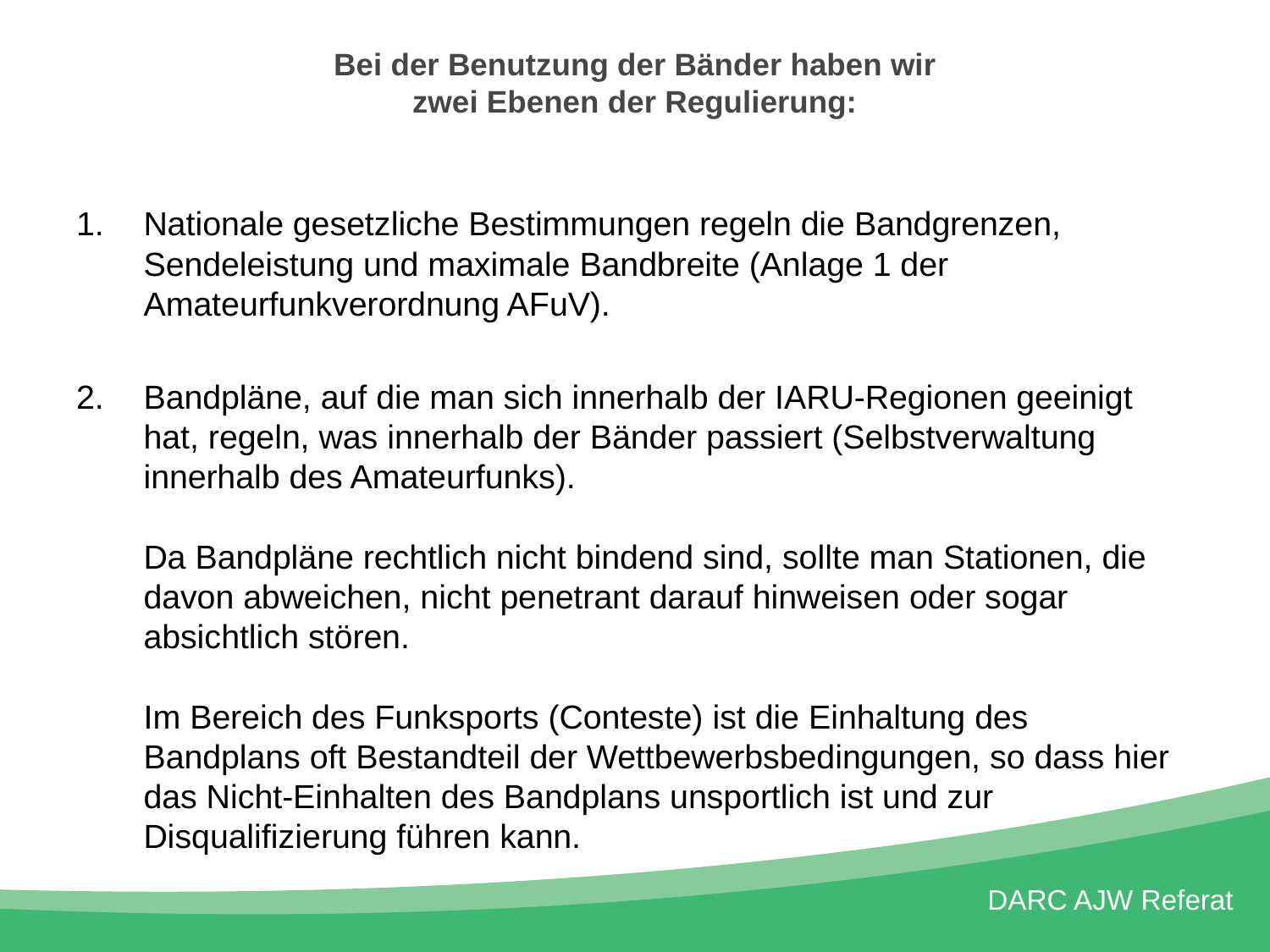

# Bei der Benutzung der Bänder haben wir zwei Ebenen der Regulierung:

Nationale gesetzliche Bestimmungen regeln die Bandgrenzen, Sendeleistung und maximale Bandbreite (Anlage 1 der Amateurfunkverordnung AFuV).

Bandpläne, auf die man sich innerhalb der IARU-Regionen geeinigt hat, regeln, was innerhalb der Bänder passiert (Selbstverwaltung innerhalb des Amateurfunks).
Da Bandpläne rechtlich nicht bindend sind, sollte man Stationen, die davon abweichen, nicht penetrant darauf hinweisen oder sogar absichtlich stören.
Im Bereich des Funksports (Conteste) ist die Einhaltung des Bandplans oft Bestandteil der Wettbewerbsbedingungen, so dass hier das Nicht-Einhalten des Bandplans unsportlich ist und zur Disqualifizierung führen kann.